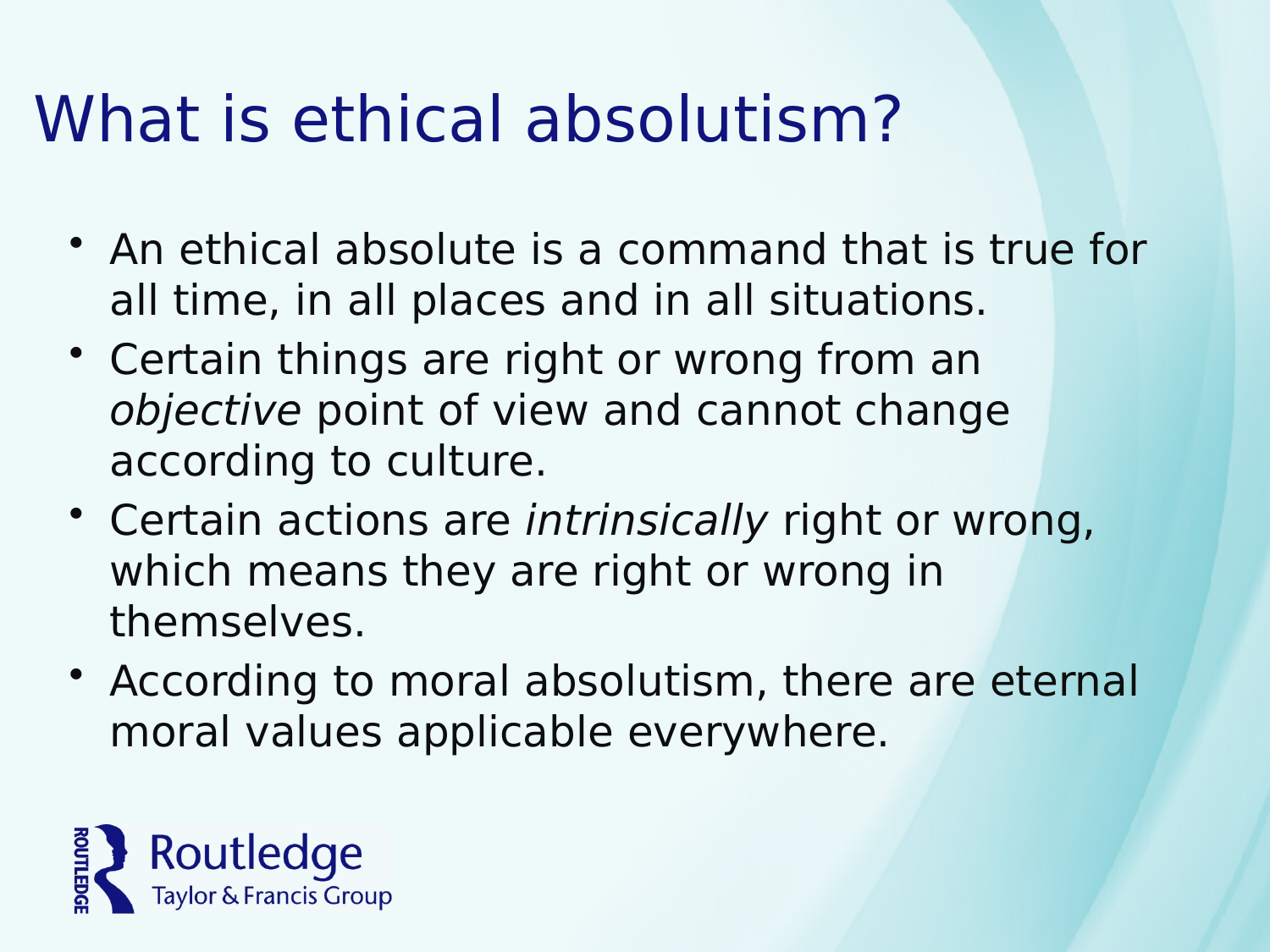

# What is ethical absolutism?
An ethical absolute is a command that is true for all time, in all places and in all situations.
Certain things are right or wrong from an objective point of view and cannot change according to culture.
Certain actions are intrinsically right or wrong, which means they are right or wrong in themselves.
According to moral absolutism, there are eternal moral values applicable everywhere.